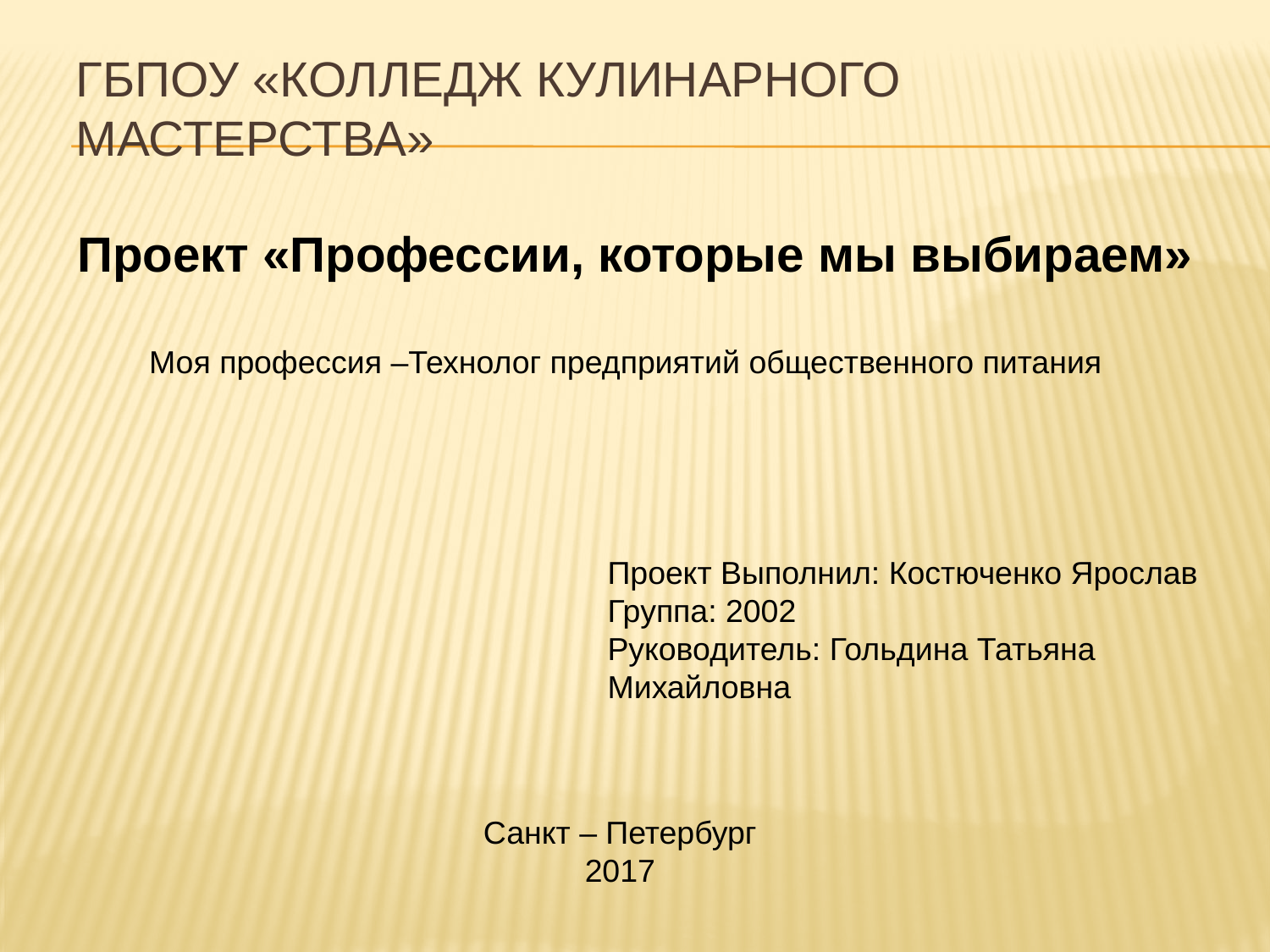

# ГБПОУ «Колледж кулинарного мастерства»
Проект «Профессии, которые мы выбираем»
Моя профессия –Технолог предприятий общественного питания
Проект Выполнил: Костюченко Ярослав
Группа: 2002
Руководитель: Гольдина Татьяна Михайловна
Санкт – Петербург
2017